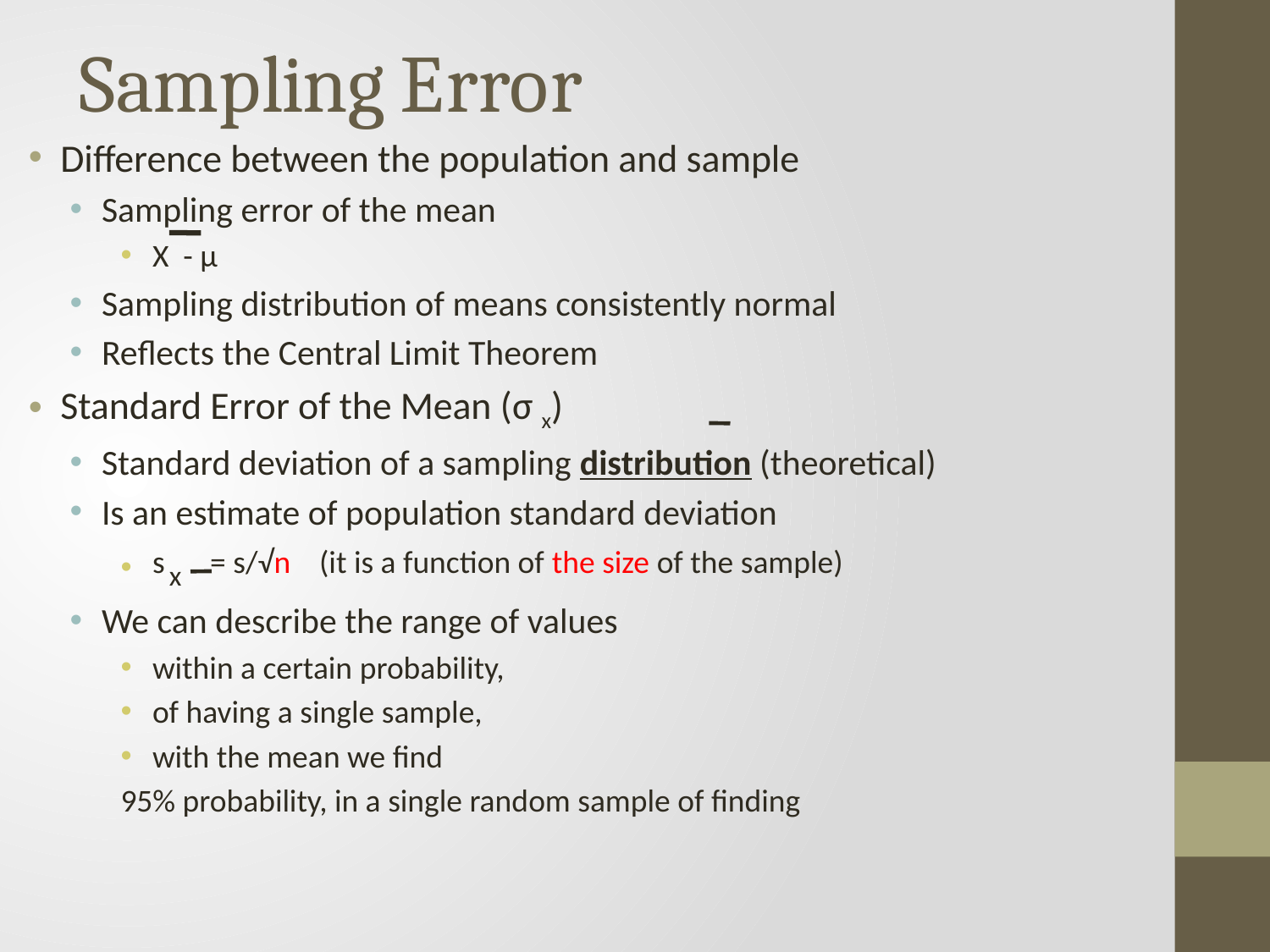

# Sampling Error
Difference between the population and sample
Sampling error of the mean
X  - μ
Sampling distribution of means consistently normal
Reflects the Central Limit Theorem
Standard Error of the Mean (σ x)
Standard deviation of a sampling distribution (theoretical)
Is an estimate of population standard deviation
s x    = s/√n    (it is a function of the size of the sample)
We can describe the range of values
within a certain probability,
of having a single sample,
with the mean we find
95% probability, in a single random sample of finding